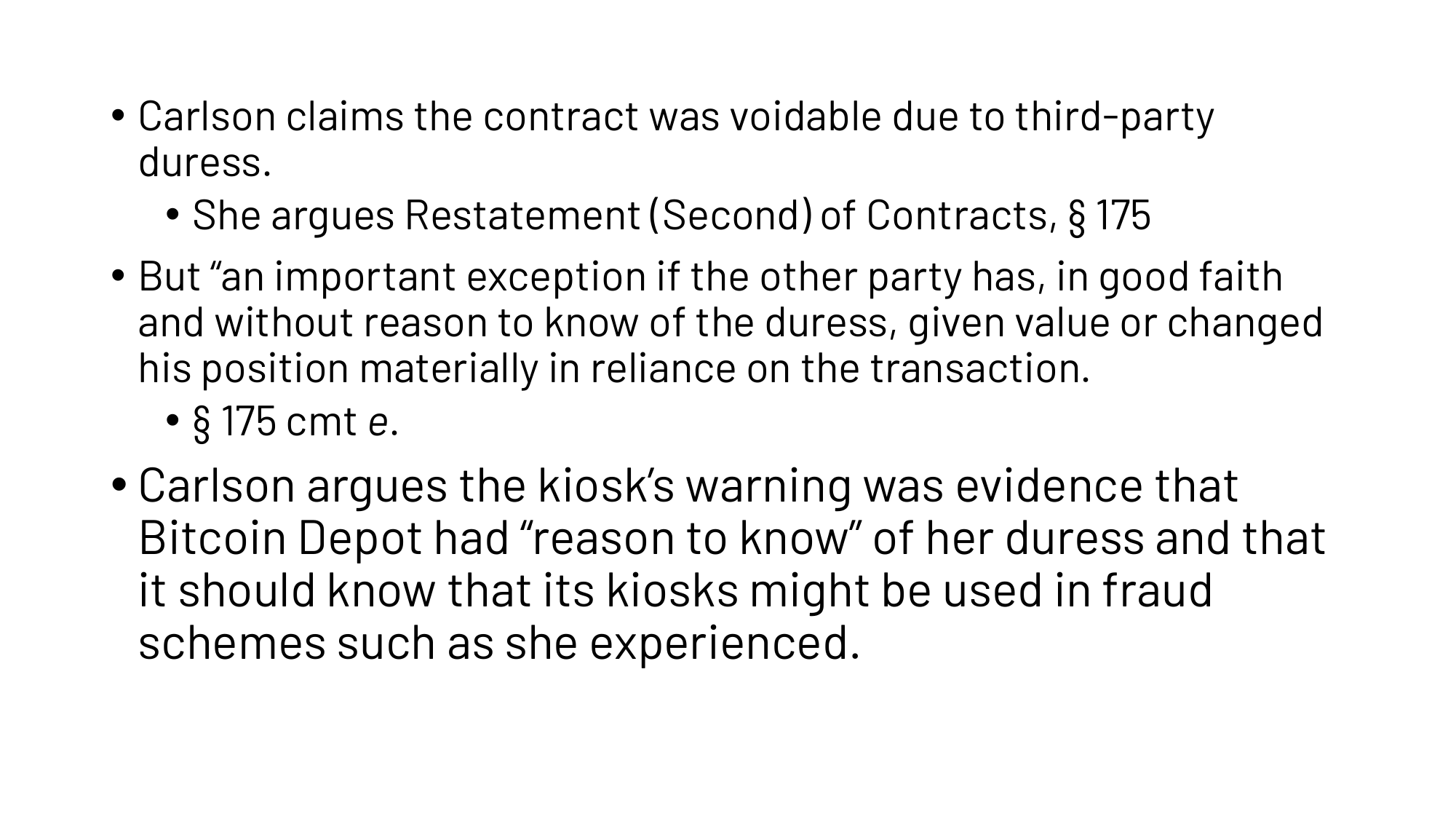

Carlson claims the contract was voidable due to third-party duress.
She argues Restatement (Second) of Contracts, § 175
But “an important exception if the other party has, in good faith and without reason to know of the duress, given value or changed his position materially in reliance on the transaction.
§ 175 cmt e.
Carlson argues the kiosk’s warning was evidence that Bitcoin Depot had “reason to know” of her duress and that it should know that its kiosks might be used in fraud schemes such as she experienced.